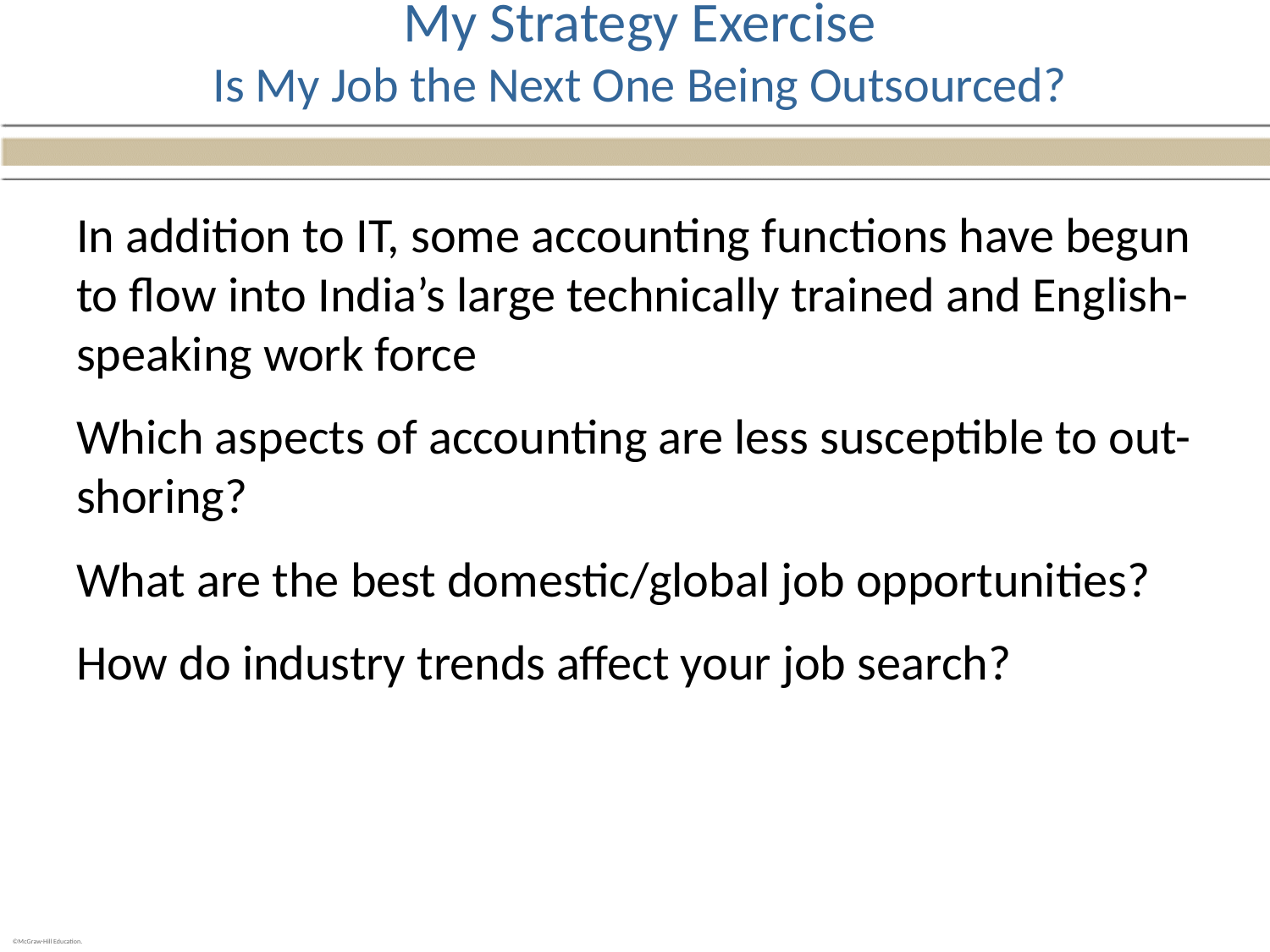

# My Strategy Exercise Is My Job the Next One Being Outsourced?
In addition to IT, some accounting functions have begun to flow into India’s large technically trained and English-speaking work force
Which aspects of accounting are less susceptible to out-shoring?
What are the best domestic/global job opportunities?
How do industry trends affect your job search?